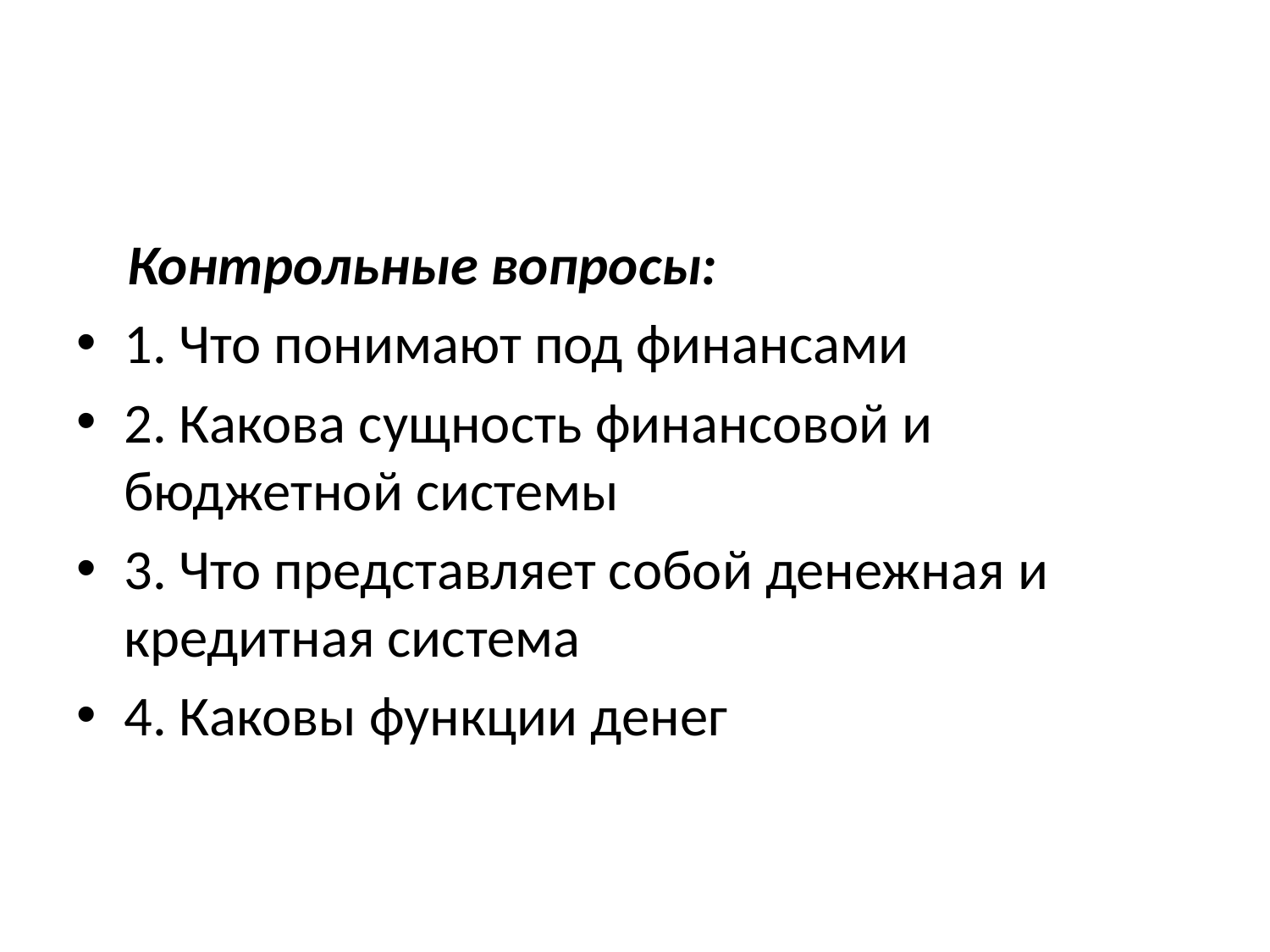

Контрольные вопросы:
1. Что понимают под финансами
2. Какова сущность финансовой и бюджетной системы
3. Что представляет собой денежная и кредитная система
4. Каковы функции денег